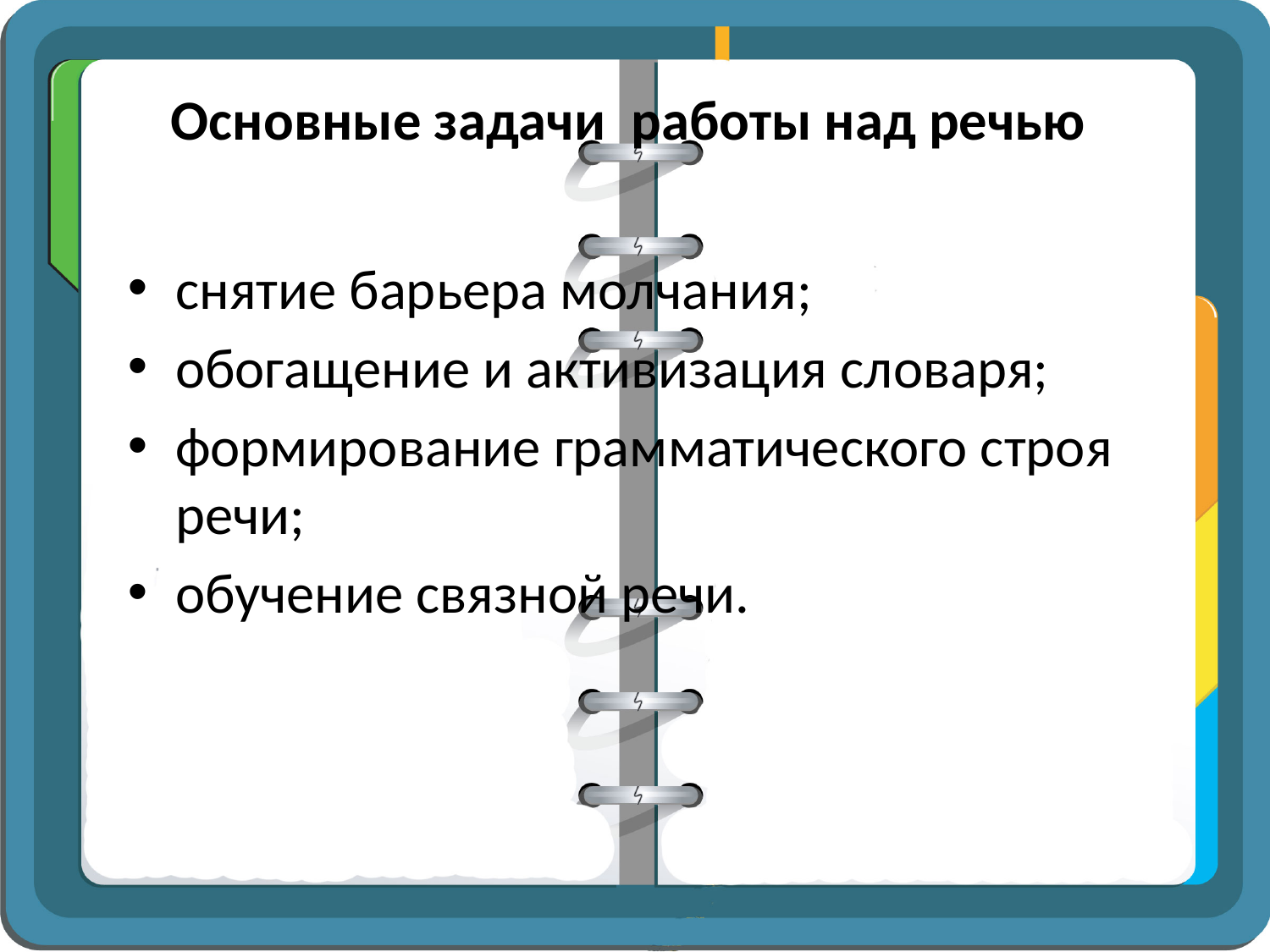

# Основные задачи  работы над речью
снятие барьера молчания;
обогащение и активизация словаря;
формирование грамматического строя речи;
обучение связной речи.